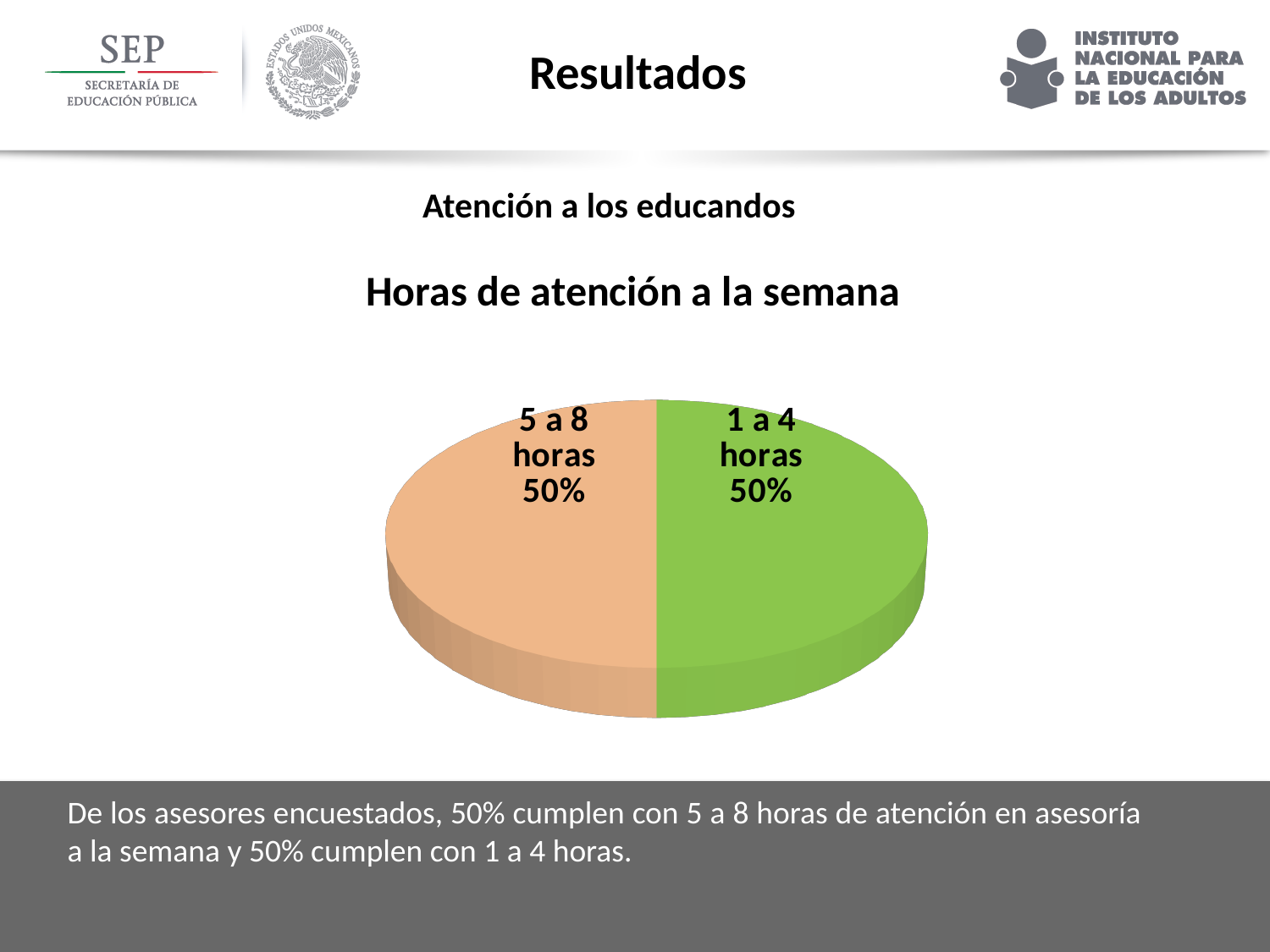

Resultados
Atención a los educandos

[unsupported chart]

De los asesores encuestados, 50% cumplen con 5 a 8 horas de atención en asesoría a la semana y 50% cumplen con 1 a 4 horas.
7